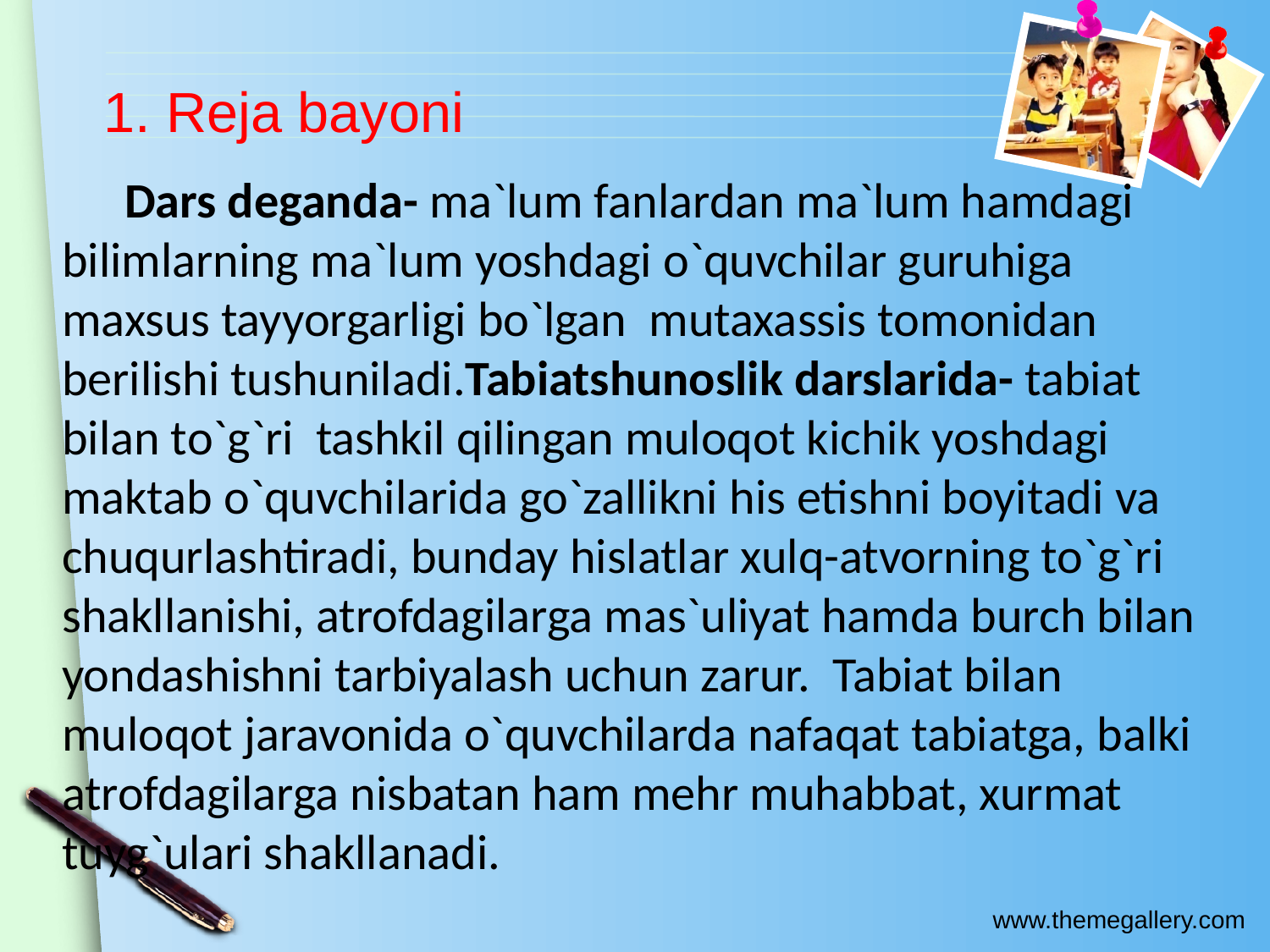

1. Reja bayoni
Dars deganda- ma`lum fanlardan ma`lum hamdagi bilimlarning ma`lum yoshdagi o`quvchilar guruhiga maxsus tayyorgarligi bo`lgan  mutaxassis tomonidan berilishi tushuniladi.Tabiatshunoslik darslarida- tabiat bilan to`g`ri  tashkil qilingan muloqot kichik yoshdagi maktab o`quvchilarida go`zallikni his etishni boyitadi va chuqurlashtiradi, bunday hislatlar xulq-atvorning to`g`ri shakllanishi, atrofdagilarga mas`uliyat hamda burch bilan yondashishni tarbiyalash uchun zarur.  Tabiat bilan muloqot jaravonida o`quvchilarda nafaqat tabiatga, balki atrofdagilarga nisbatan ham mehr muhabbat, xurmat tuyg`ulari shakllanadi.